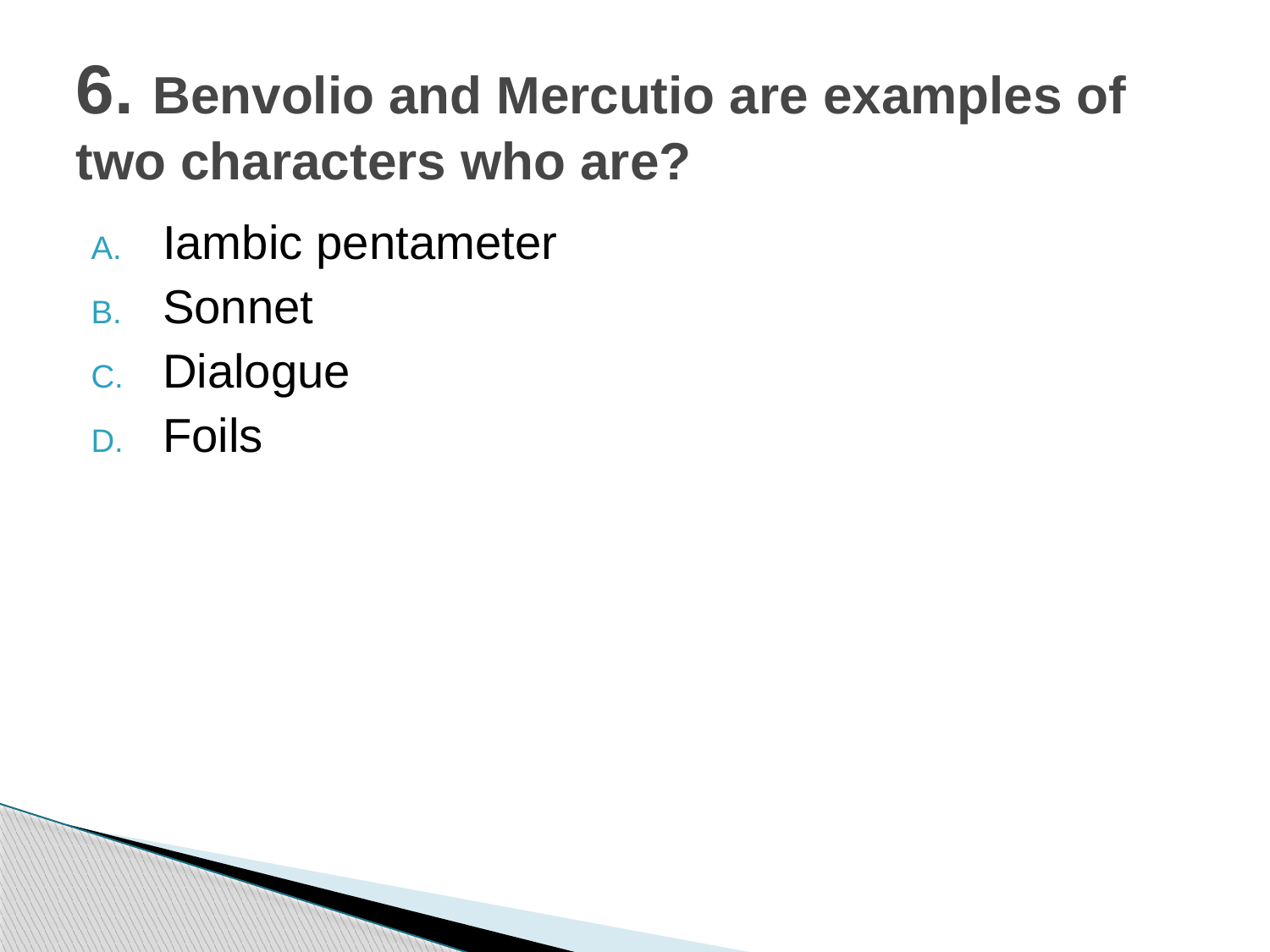

# 6. Benvolio and Mercutio are examples of two characters who are?
Iambic pentameter
Sonnet
Dialogue
Foils